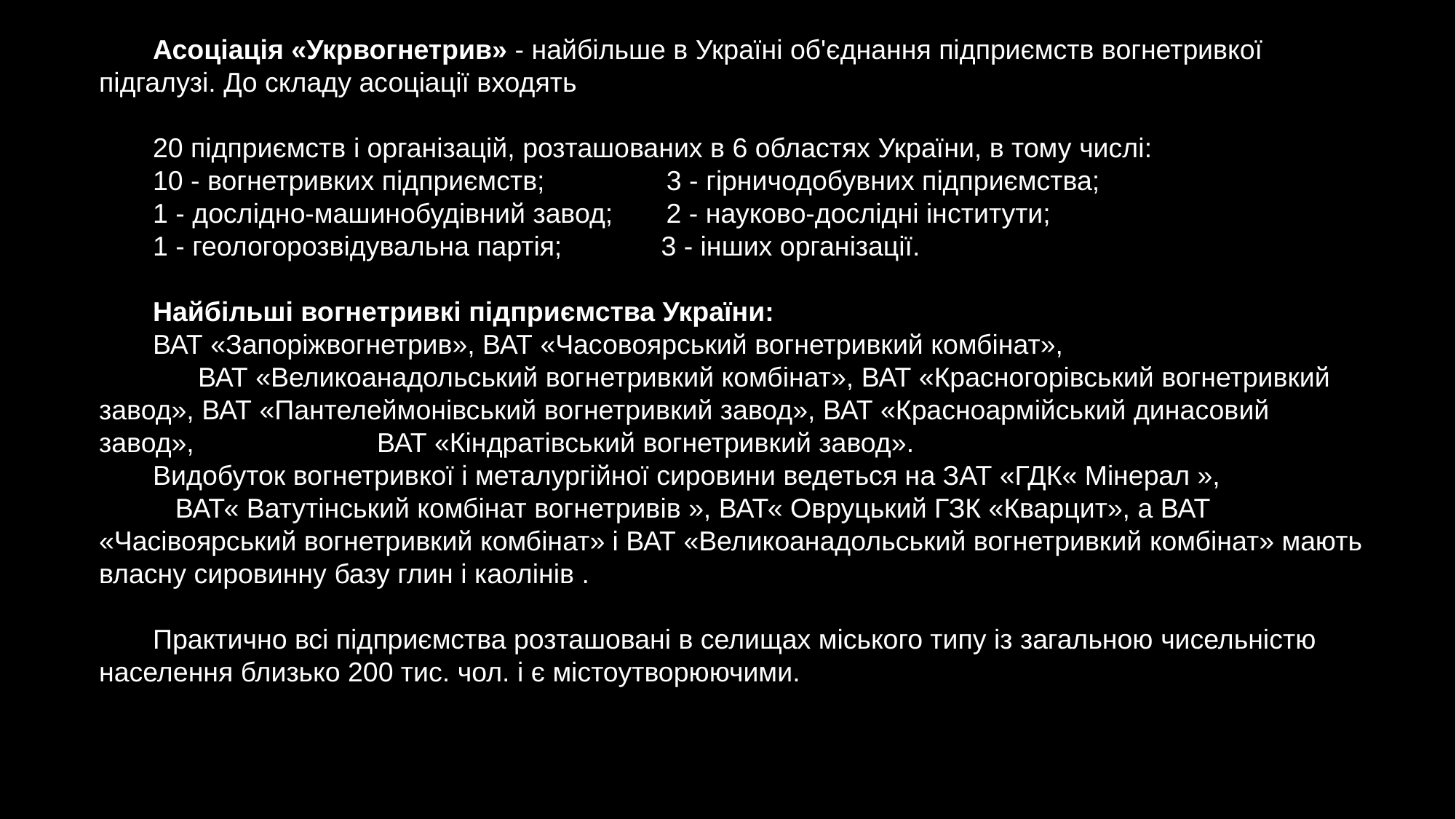

Асоціація «Укрвогнетрив» - найбільше в Україні об'єднання підприємств вогнетривкої підгалузі. До складу асоціації входять

20 підприємств і організацій, розташованих в 6 областях України, в тому числі:
10 - вогнетривких підприємств;                3 - гірничодобувних підприємства;
1 - дослідно-машинобудівний завод;       2 - науково-дослідні інститути;
1 - геологорозвідувальна партія;             3 - інших організації.

Найбільші вогнетривкі підприємства України:
ВАТ «Запоріжвогнетрив», ВАТ «Часовоярський вогнетривкий комбінат»,                                                     ВАТ «Великоанадольський вогнетривкий комбінат», ВАТ «Красногорівський вогнетривкий завод», ВАТ «Пантелеймонівський вогнетривкий завод», ВАТ «Красноармійський динасовий завод»,                        ВАТ «Кіндратівський вогнетривкий завод».
Видобуток вогнетривкої і металургійної сировини ведеться на ЗАТ «ГДК« Мінерал »,                             ВАТ« Ватутінський комбінат вогнетривів », ВАТ« Овруцький ГЗК «Кварцит», а ВАТ «Часівоярський вогнетривкий комбінат» і ВАТ «Великоанадольський вогнетривкий комбінат» мають власну сировинну базу глин і каолінів .

Практично всі підприємства розташовані в селищах міського типу із загальною чисельністю населення близько 200 тис. чол. і є містоутворюючими.